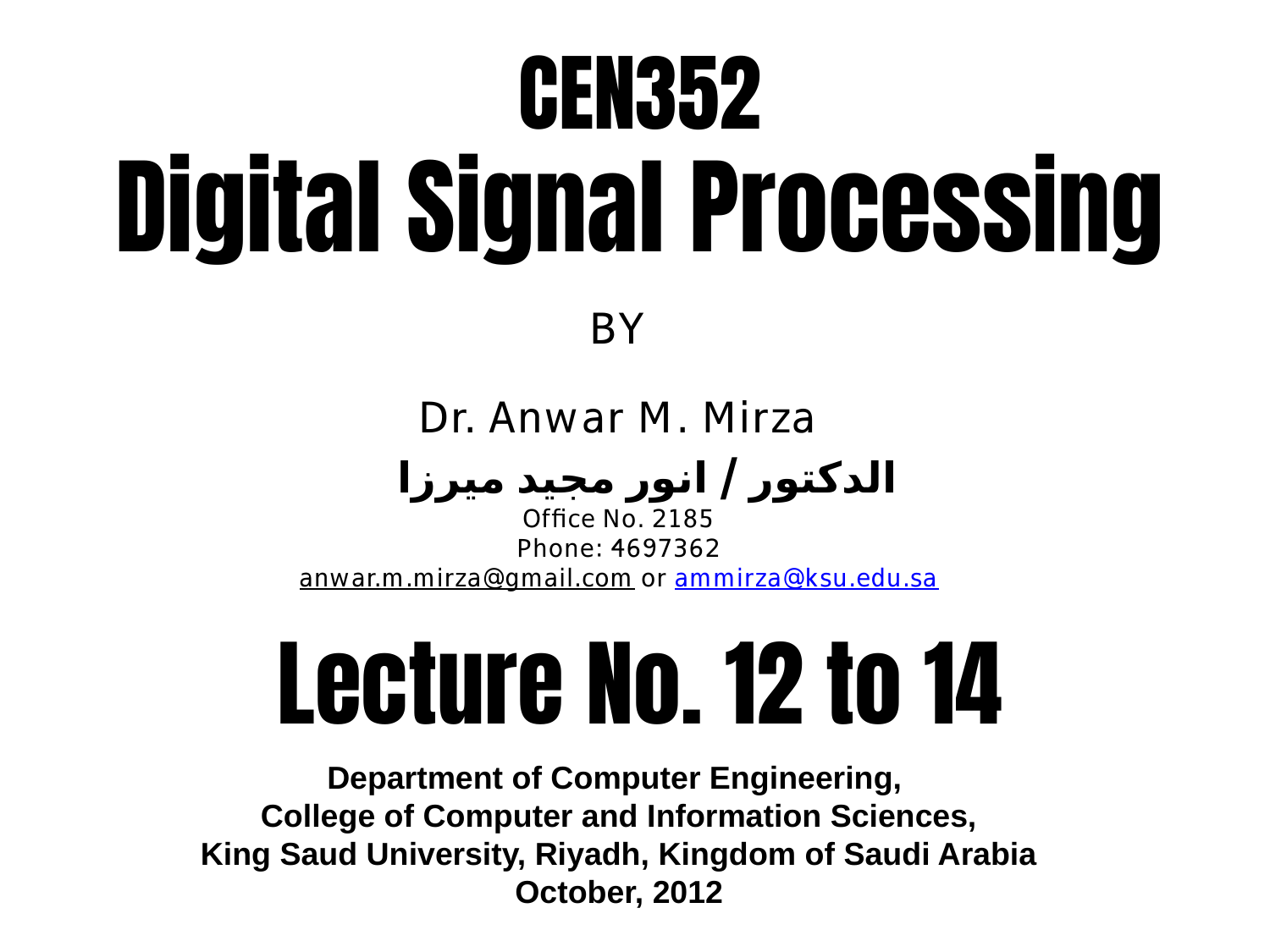

# CEN352 Digital Signal Processing
By

Dr. Anwar M. Mirza

Office No. 2185
Phone: 4697362
anwar.m.mirza@gmail.com or ammirza@ksu.edu.sa

الدكتور / انور مجيد ميرزا
Lecture No. 12 to 14
Department of Computer Engineering,
College of Computer and Information Sciences,
King Saud University, Riyadh, Kingdom of Saudi Arabia
October, 2012